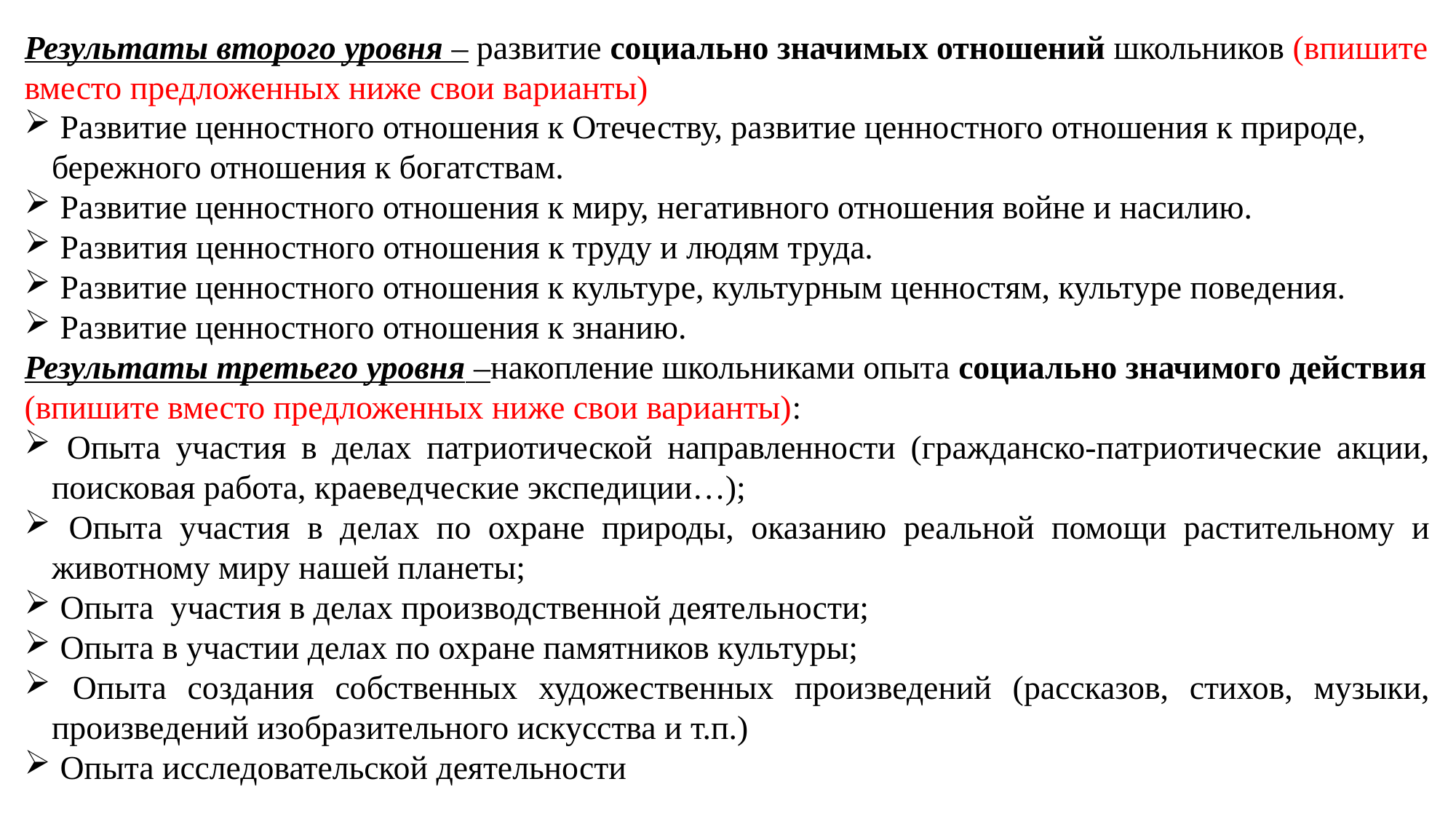

Результаты второго уровня – развитие социально значимых отношений школьников (впишите вместо предложенных ниже свои варианты)
 Развитие ценностного отношения к Отечеству, развитие ценностного отношения к природе, бережного отношения к богатствам.
 Развитие ценностного отношения к миру, негативного отношения войне и насилию.
 Развития ценностного отношения к труду и людям труда.
 Развитие ценностного отношения к культуре, культурным ценностям, культуре поведения.
 Развитие ценностного отношения к знанию.
Результаты третьего уровня –накопление школьниками опыта социально значимого действия (впишите вместо предложенных ниже свои варианты):
 Опыта участия в делах патриотической направленности (гражданско-патриотические акции, поисковая работа, краеведческие экспедиции…);
 Опыта участия в делах по охране природы, оказанию реальной помощи растительному и животному миру нашей планеты;
 Oпыта  участия в делах производственной деятельности;
 Опыта в участии делах по охране памятников культуры;
 Опыта создания собственных художественных произведений (рассказов, стихов, музыки, произведений изобразительного искусства и т.п.)
 Опыта исследовательской деятельности